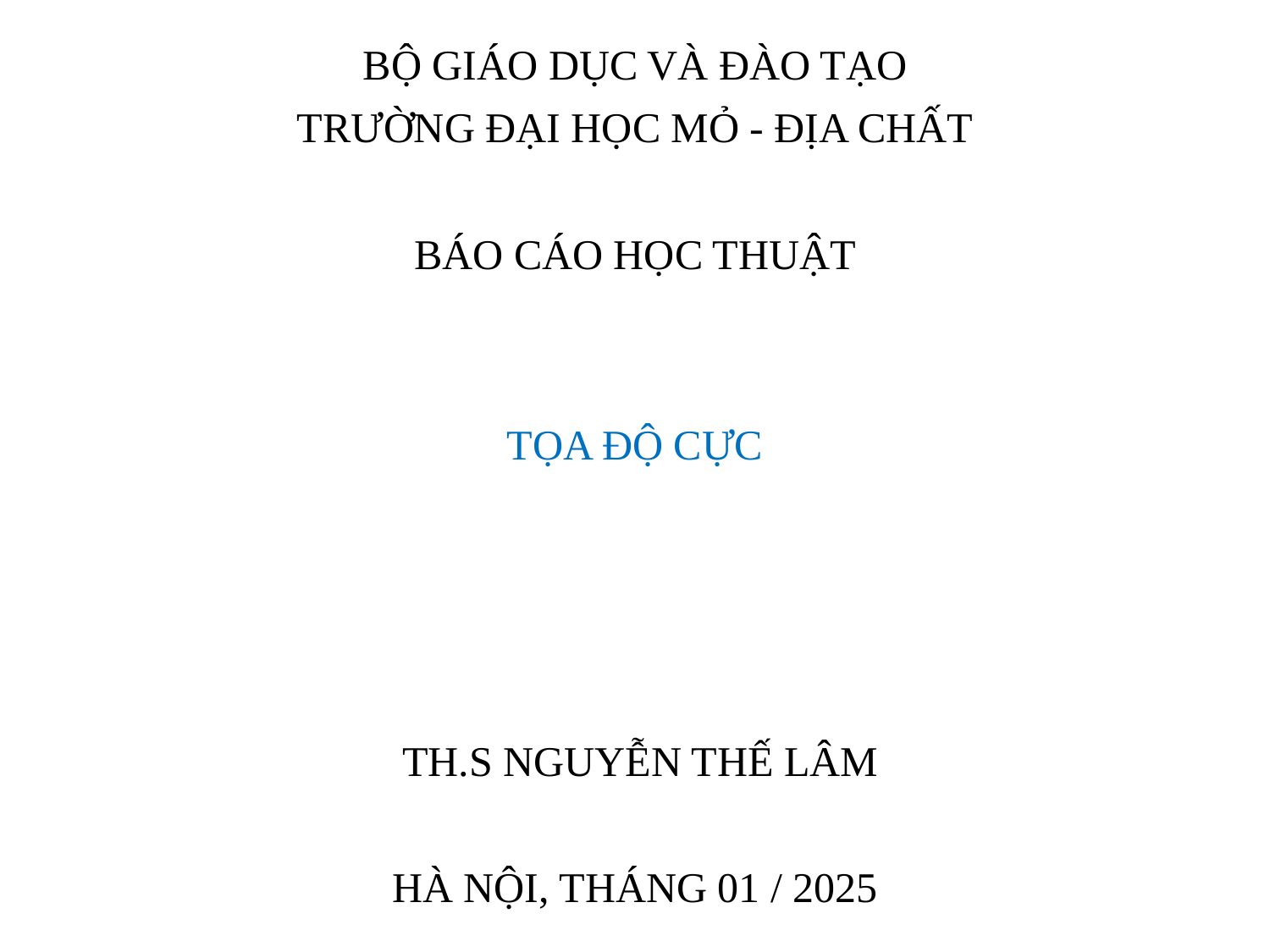

BỘ GIÁO DỤC VÀ ĐÀO TẠO
TRƯỜNG ĐẠI HỌC MỎ - ĐỊA CHẤT

BÁO CÁO HỌC THUẬT

TỌA ĐỘ CỰC

 TH.S NGUYỄN THẾ LÂM

HÀ NỘI, THÁNG 01 / 2025